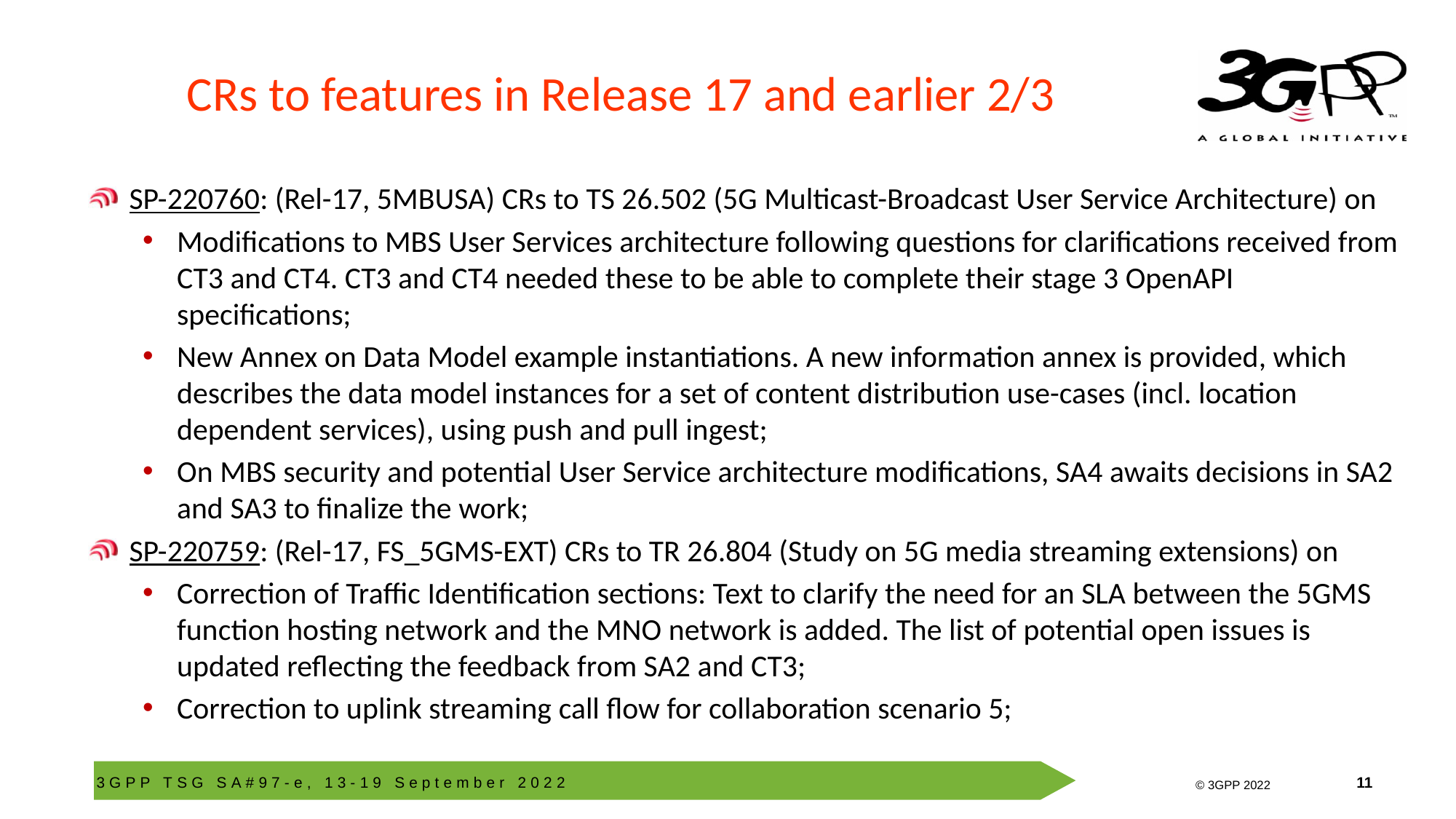

# CRs to features in Release 17 and earlier 2/3
SP-220760: (Rel-17, 5MBUSA) CRs to TS 26.502 (5G Multicast-Broadcast User Service Architecture) on
Modifications to MBS User Services architecture following questions for clarifications received from CT3 and CT4. CT3 and CT4 needed these to be able to complete their stage 3 OpenAPI specifications;
New Annex on Data Model example instantiations. A new information annex is provided, which describes the data model instances for a set of content distribution use-cases (incl. location dependent services), using push and pull ingest;
On MBS security and potential User Service architecture modifications, SA4 awaits decisions in SA2 and SA3 to finalize the work;
SP-220759: (Rel-17, FS_5GMS-EXT) CRs to TR 26.804 (Study on 5G media streaming extensions) on
Correction of Traffic Identification sections: Text to clarify the need for an SLA between the 5GMS function hosting network and the MNO network is added. The list of potential open issues is updated reflecting the feedback from SA2 and CT3;
Correction to uplink streaming call flow for collaboration scenario 5;